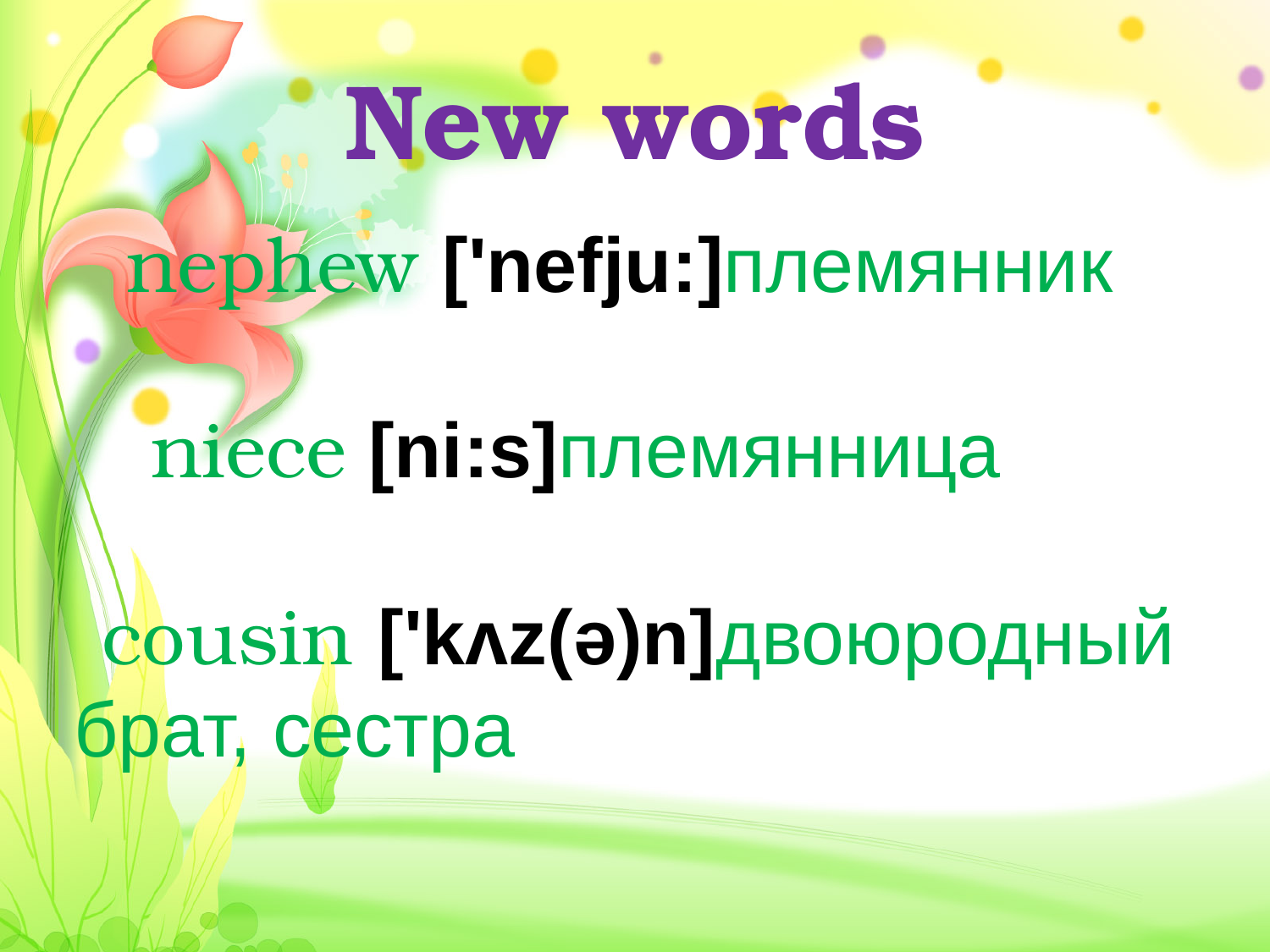

# New words
   nephew ['nefju:]племянник
    niece [ni:s]племянница
  cousin ['kʌz(ə)n]двоюродный  брат, сестра